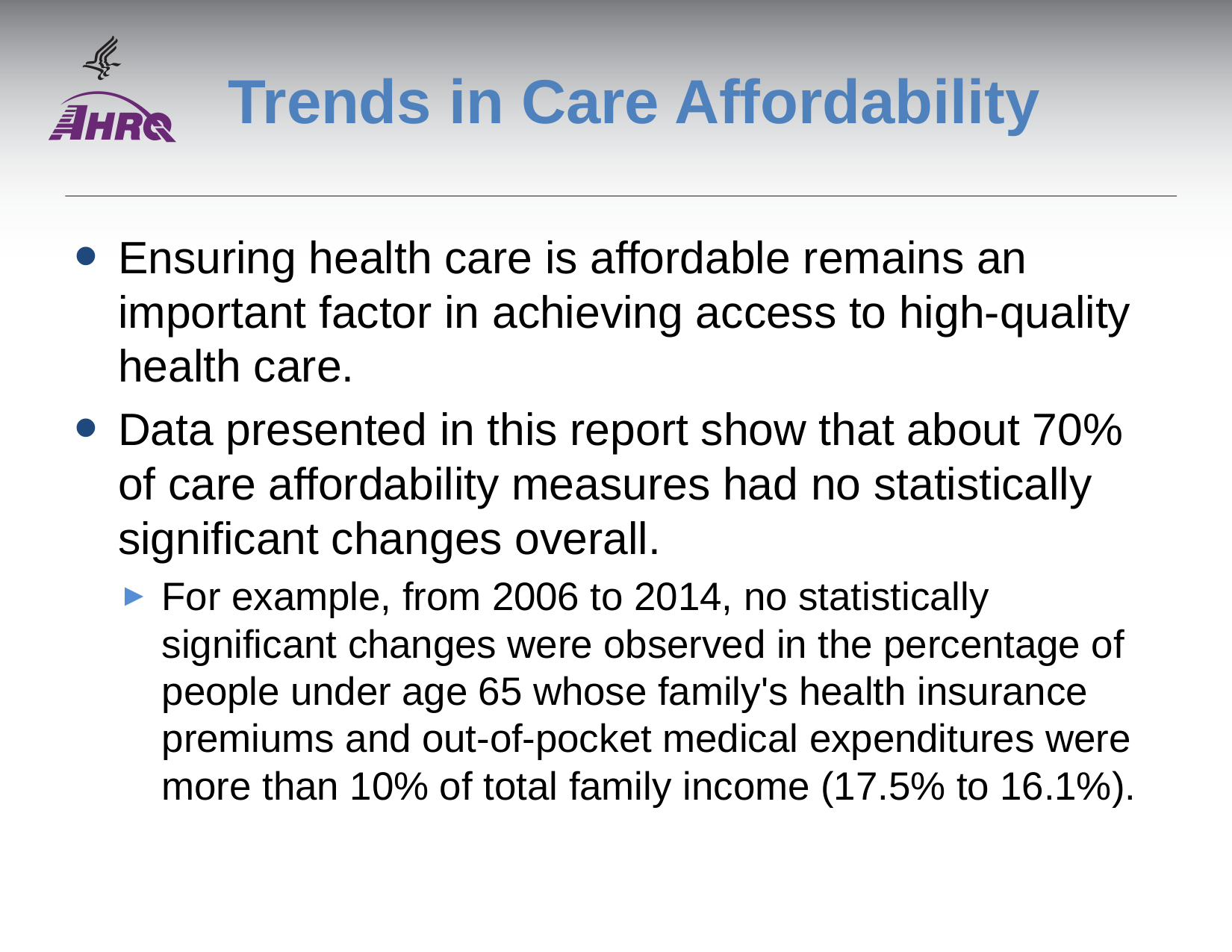

# Trends in Care Affordability
Ensuring health care is affordable remains an important factor in achieving access to high-quality health care.
Data presented in this report show that about 70% of care affordability measures had no statistically significant changes overall.
For example, from 2006 to 2014, no statistically significant changes were observed in the percentage of people under age 65 whose family's health insurance premiums and out-of-pocket medical expenditures were more than 10% of total family income (17.5% to 16.1%).